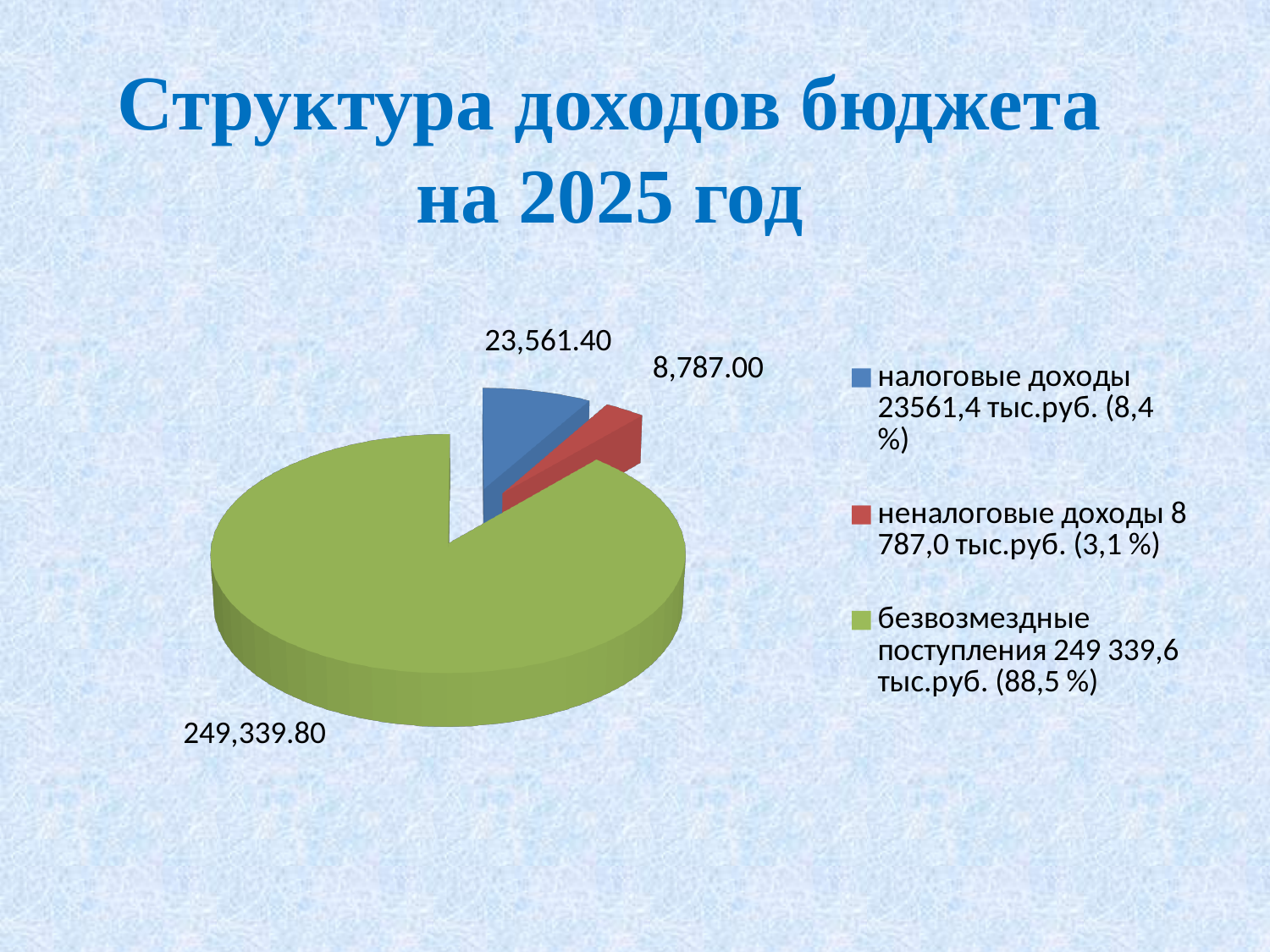

#
Структура доходов бюджета на 2025 год

[unsupported chart]